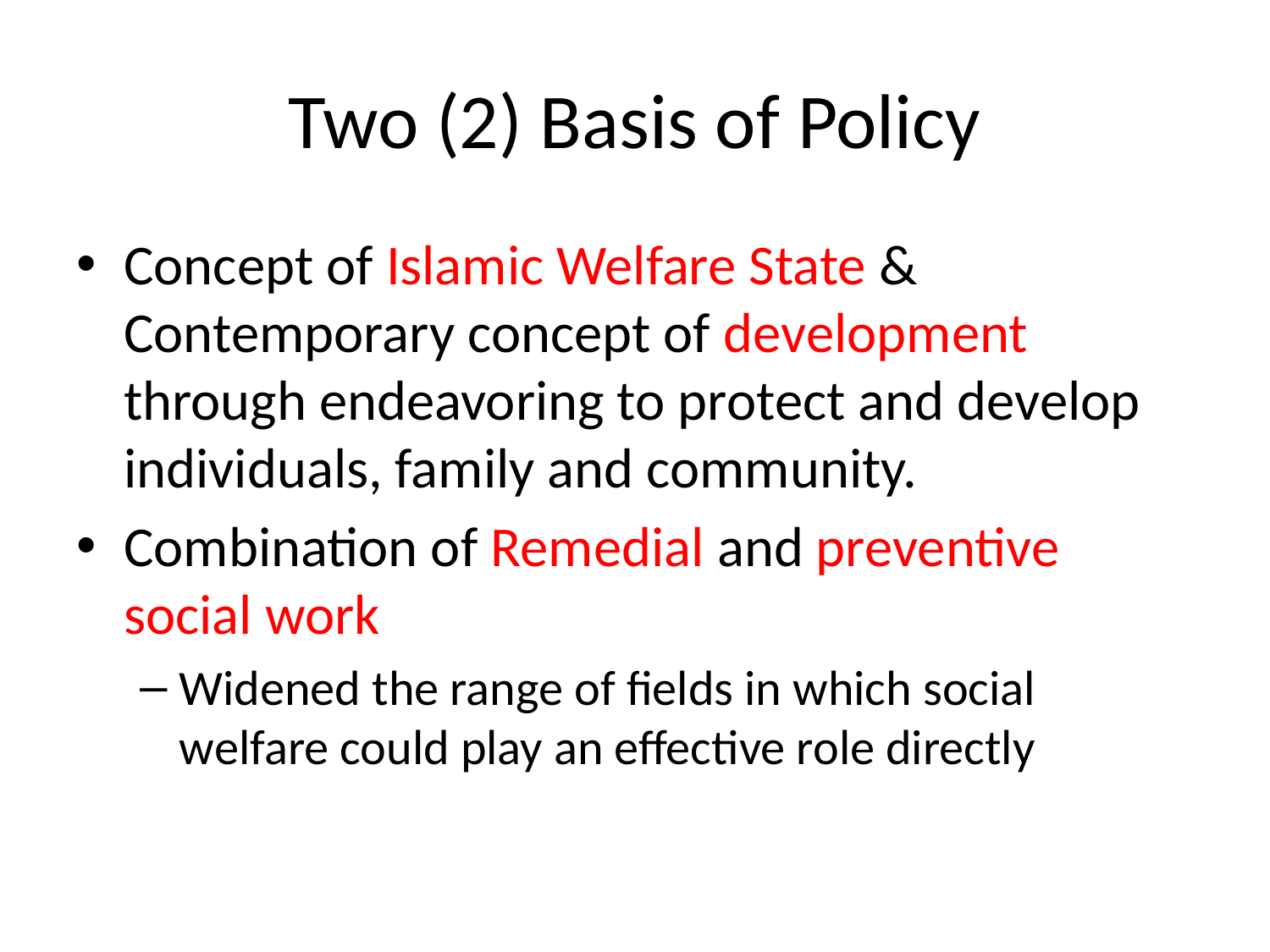

# Two (2) Basis of Policy
Concept of Islamic Welfare State & Contemporary concept of development through endeavoring to protect and develop individuals, family and community.
Combination of Remedial and preventive social work
Widened the range of fields in which social welfare could play an effective role directly